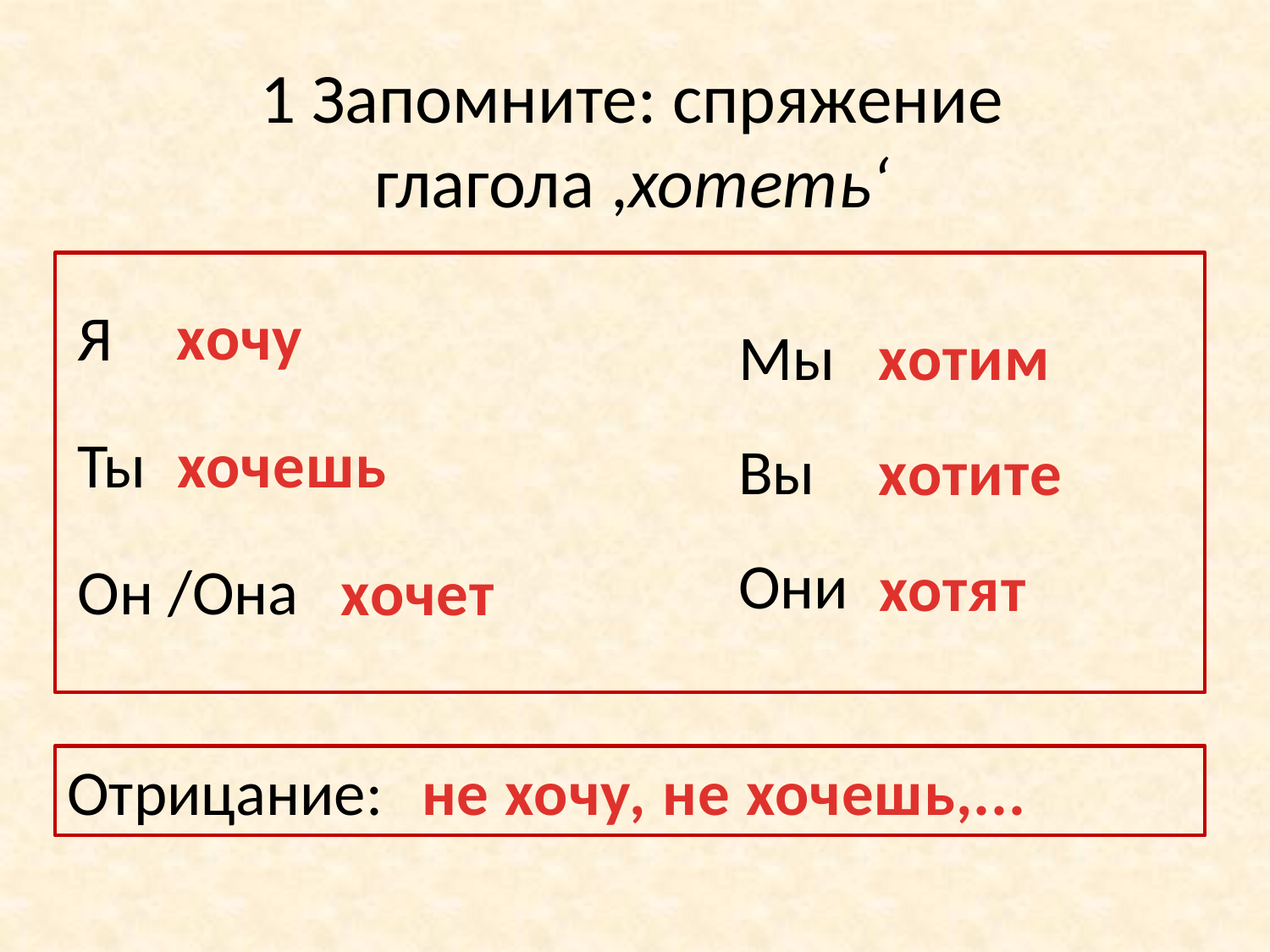

1 Запомните: спряжение глагола ,хотеть‘

Я
Ты
Он /Она
хочу
Мы
Вы
Они
хотим
хочешь
хотите
хотят
хочет

не хочу, не хочешь,...
Отрицание: